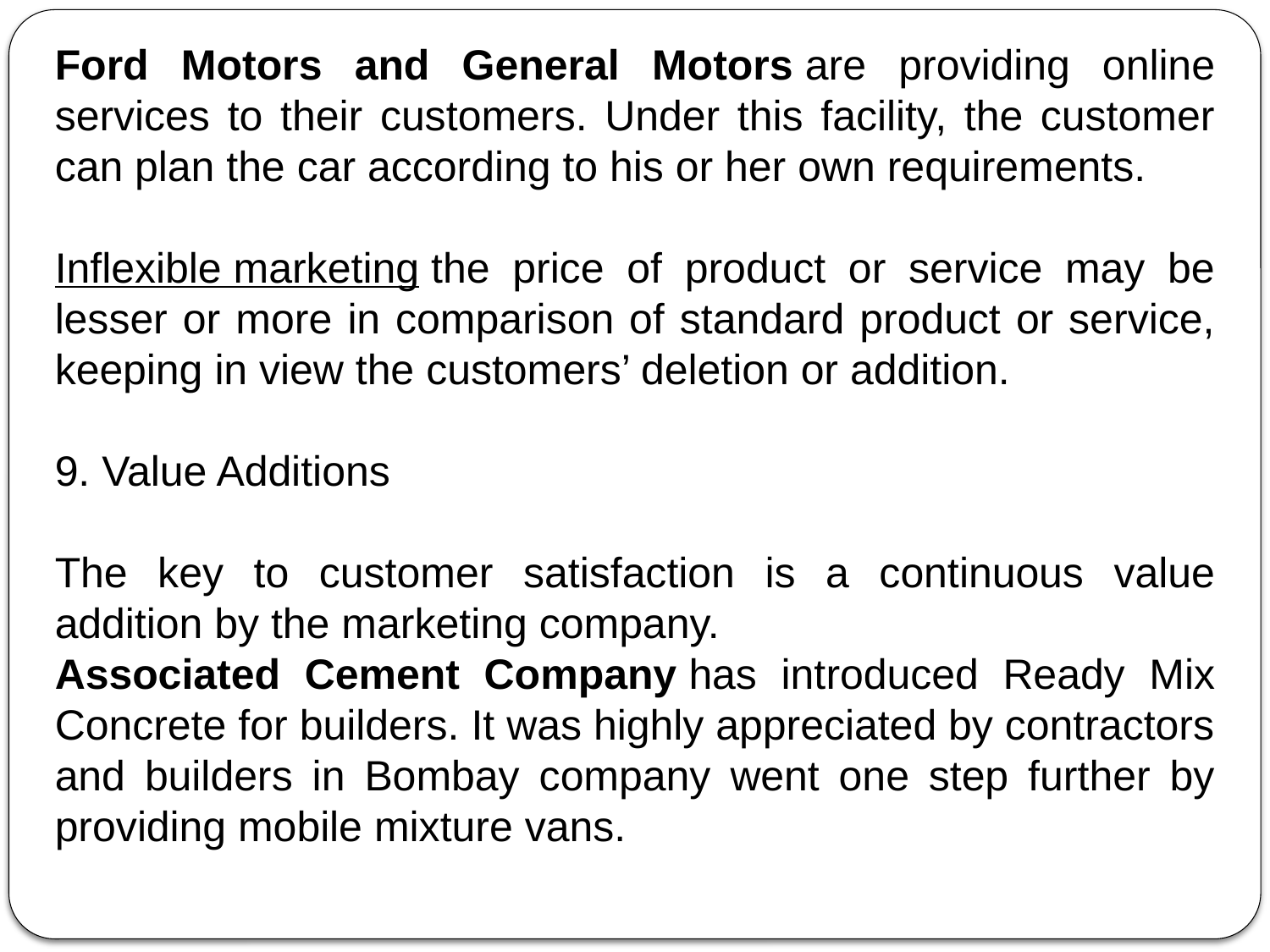

Ford Motors and General Motors are providing online services to their customers. Under this facility, the customer can plan the car according to his or her own requirements.

Inflexible marketing the price of product or service may be lesser or more in comparison of standard product or service, keeping in view the customers’ deletion or addition.

9. Value Additions

The key to customer satisfaction is a continuous value addition by the marketing company.
Associated Cement Company has introduced Ready Mix Concrete for builders. It was highly appreciated by contractors and builders in Bombay company went one step further by providing mobile mixture vans.